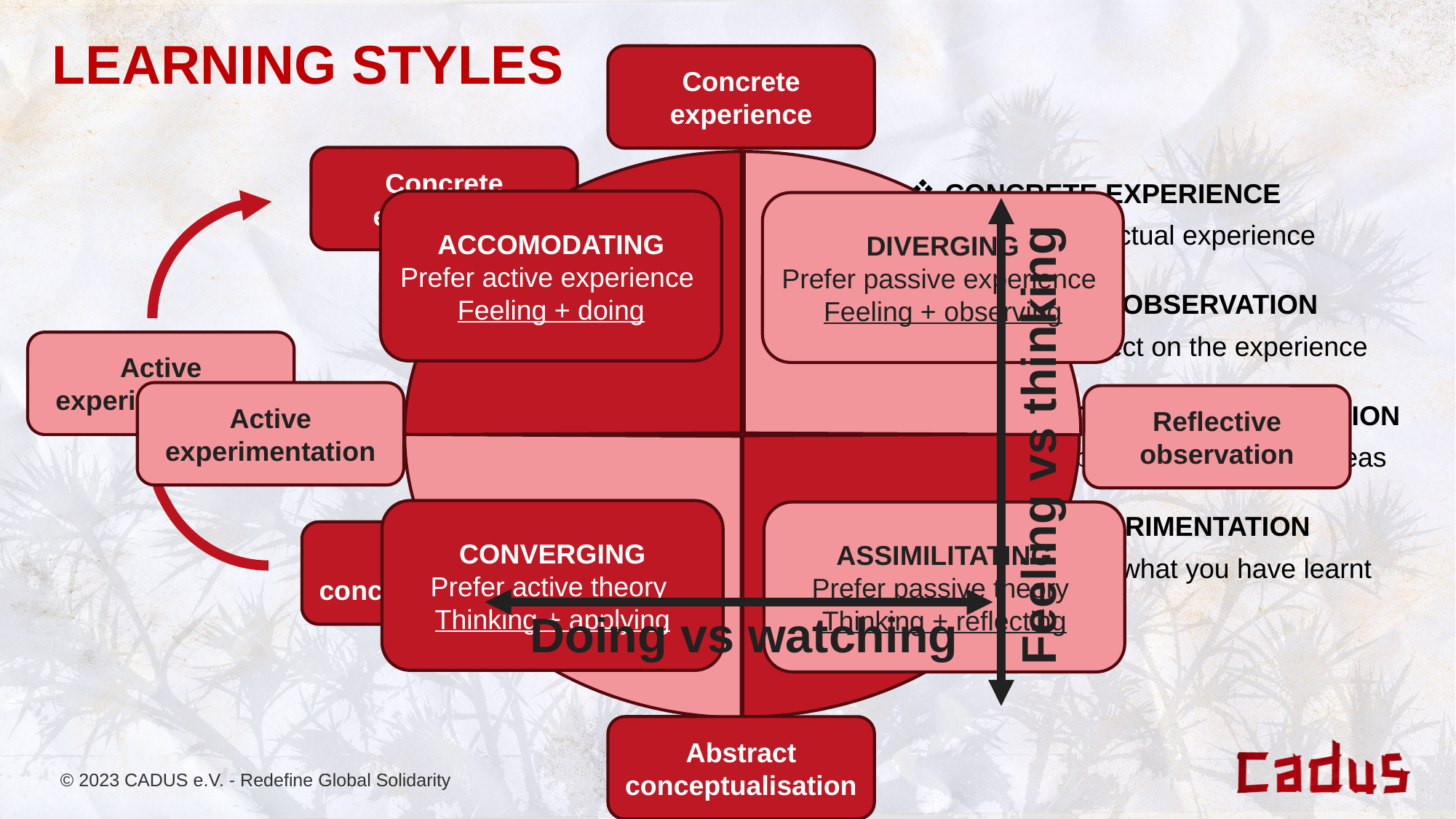

LEARNING STYLES
Concrete experience
Concrete experience

CONCRETE EXPERIENCE
Have the actual experience
REFLECTIVE OBSERVATION
Watch/reflect on the experience
ABSTRACT CONCEPTUALISATION
Think about the experience/ideas
ACTIVE EXPERIMENTATION
Implement what you have learnt
ACCOMODATING
Prefer active experience
Feeling + doing
DIVERGING
Prefer passive experience
Feeling + observing

Reflective observation
Active experimentation
Active experimentation
Reflective observation
Feeling vs thinking
CONVERGING
Prefer active theory
Thinking + applying
ASSIMILITATING
Prefer passive theory
Thinking + reflecting
Abstract conceptualisation
Doing vs watching
Abstract conceptualisation